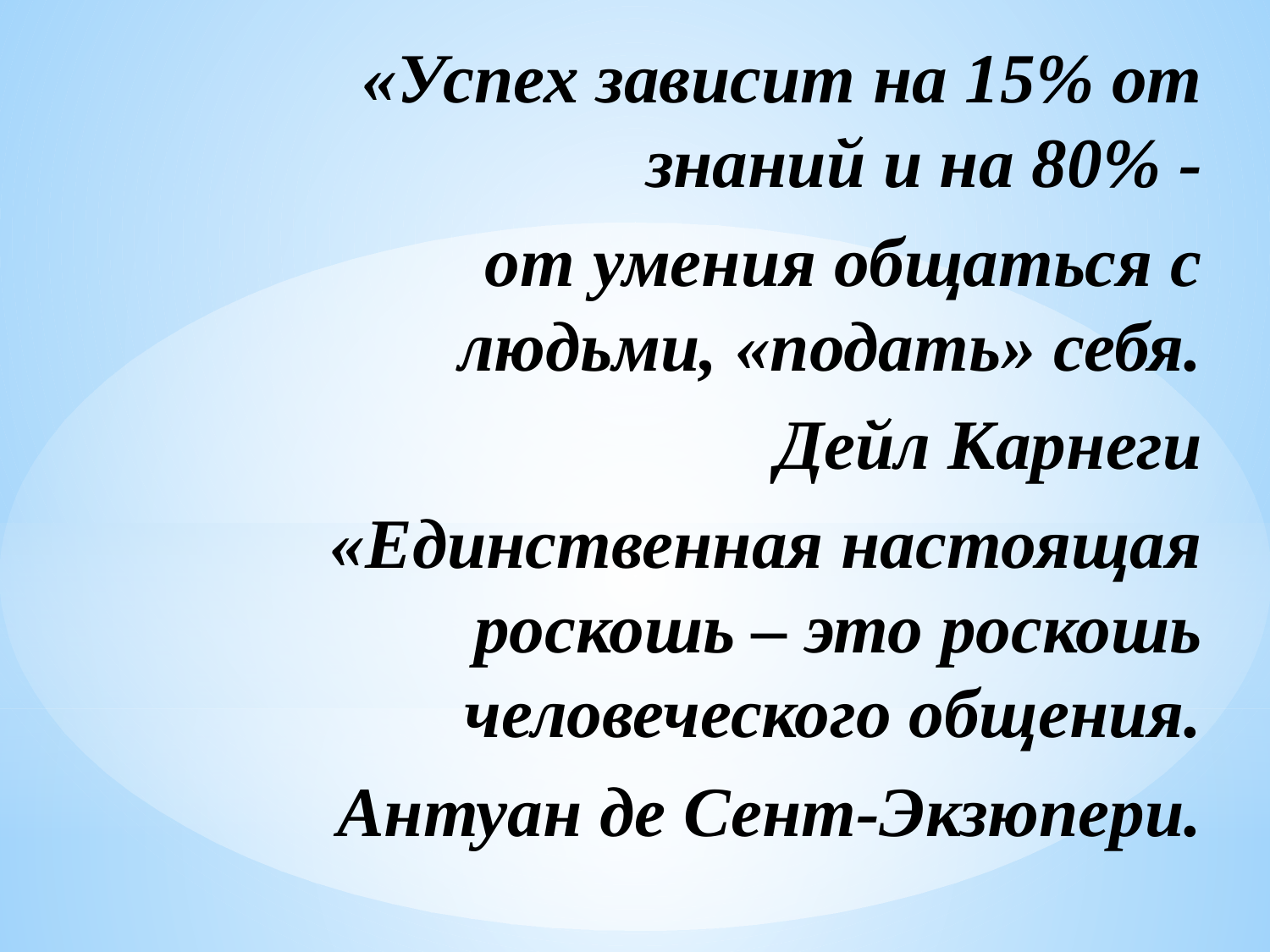

«Успех зависит на 15% от знаний и на 80% -
от умения общаться с людьми, «подать» себя.
Дейл Карнеги
 «Единственная настоящая роскошь – это роскошь человеческого общения.
Антуан де Сент-Экзюпери.

#